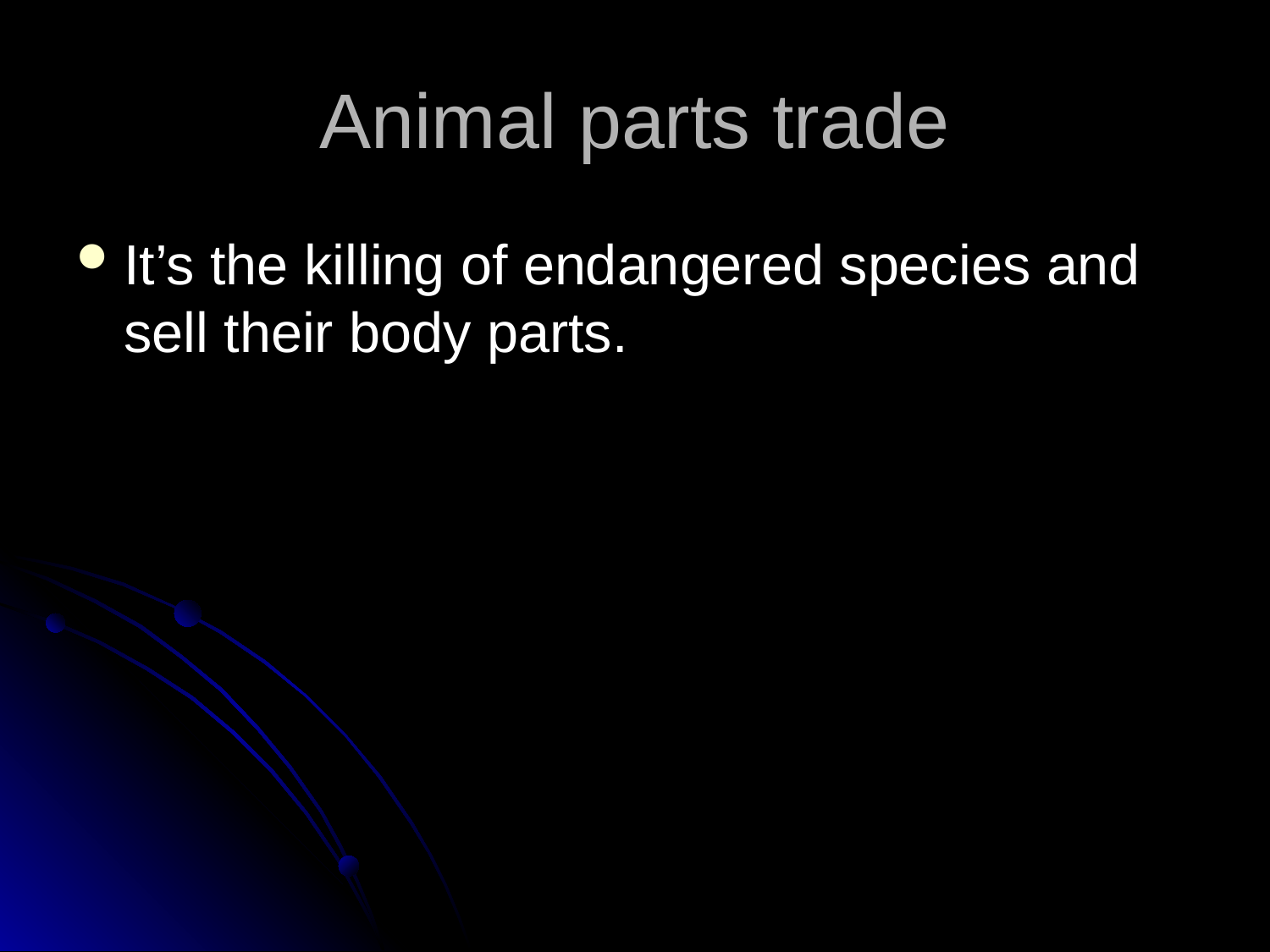

# Animal parts trade
It’s the killing of endangered species and sell their body parts.